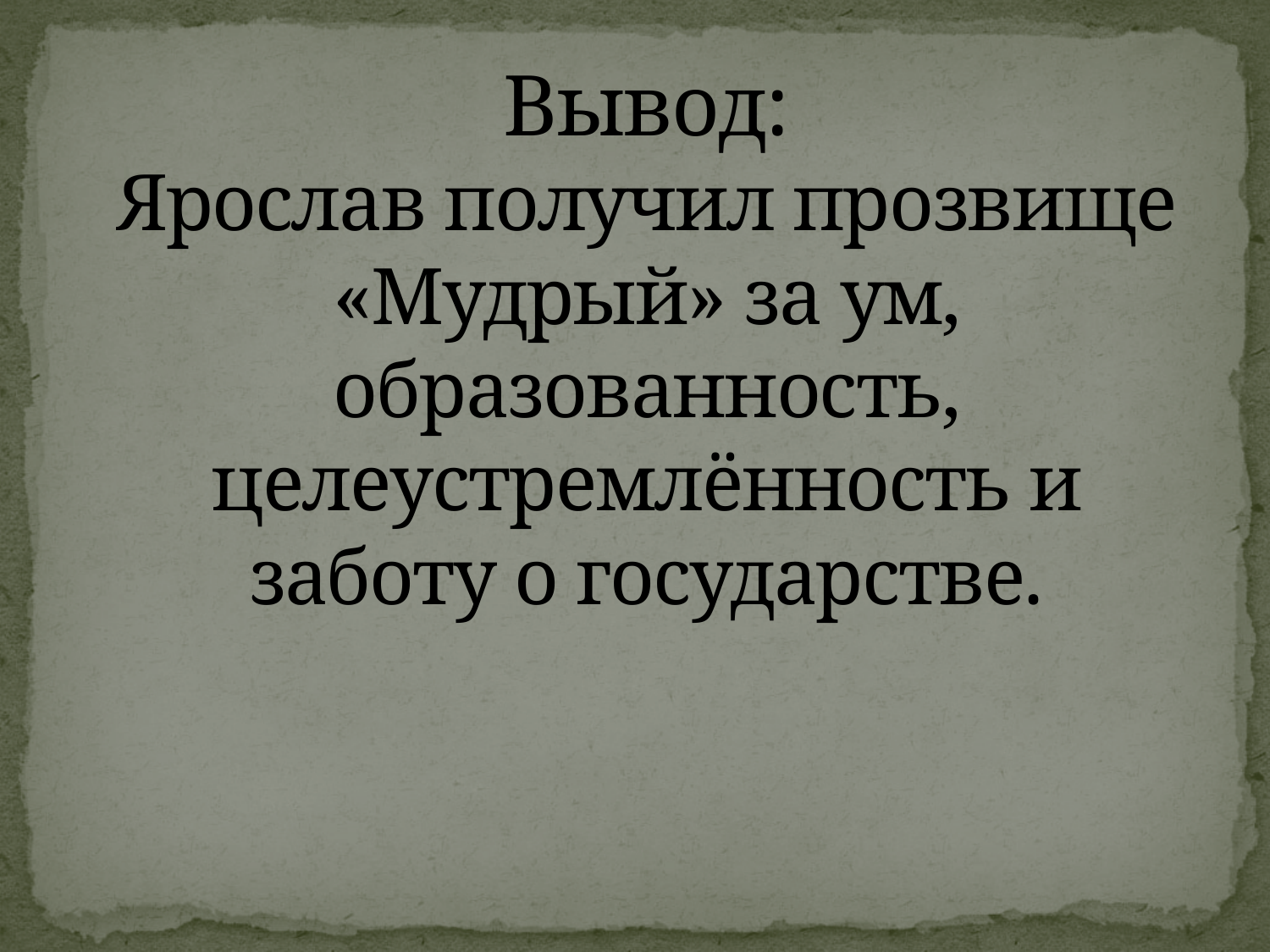

# Вывод: Ярослав получил прозвище «Мудрый» за ум, образованность, целеустремлённость и заботу о государстве.